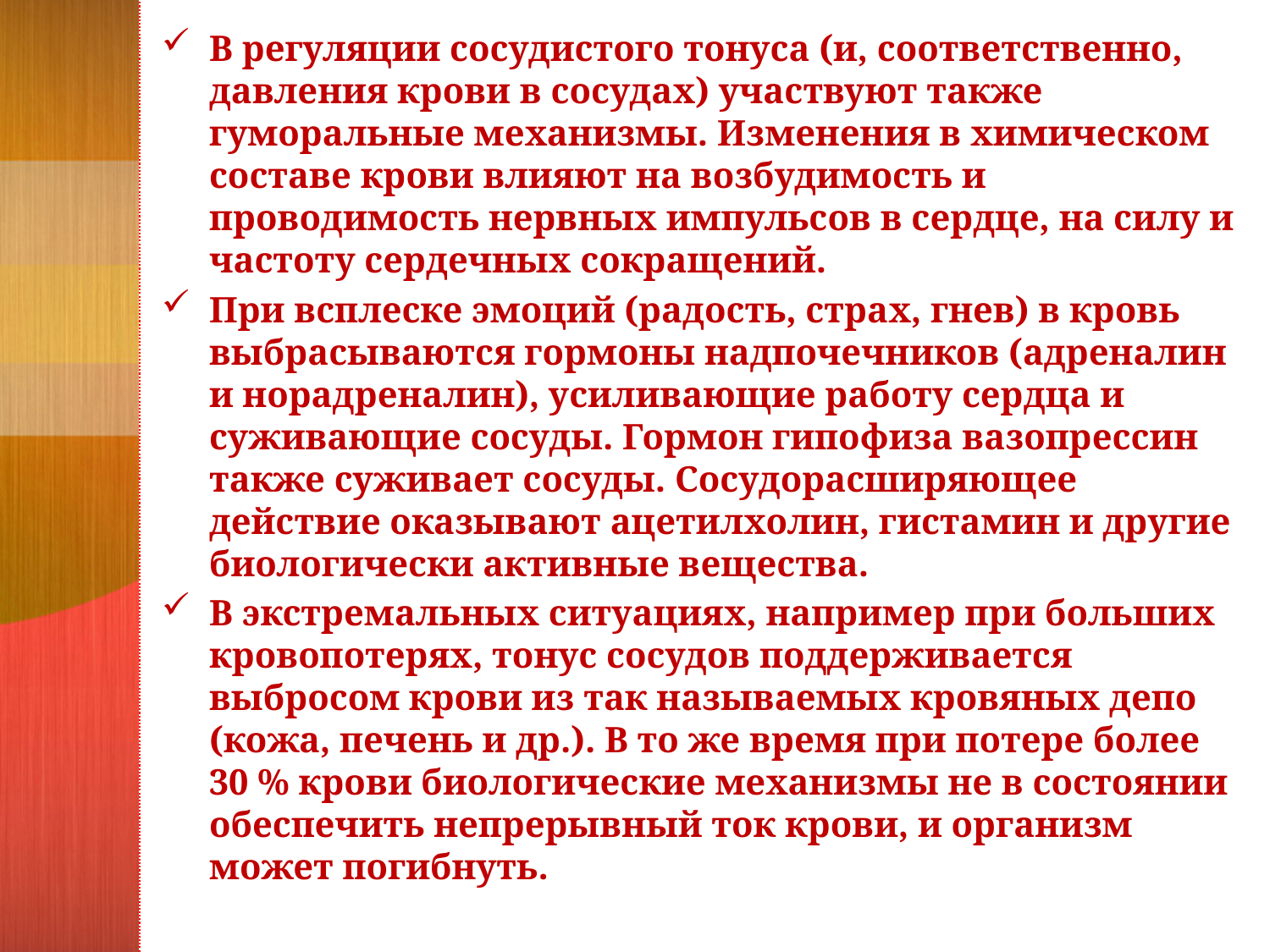

В регуляции сосудистого тонуса (и, соответственно, давления крови в сосудах) участвуют также гуморальные механизмы. Изменения в химическом составе крови влияют на возбудимость и проводимость нервных импульсов в сердце, на силу и частоту сердечных сокращений.
При всплеске эмоций (радость, страх, гнев) в кровь выбрасываются гормоны надпочечников (адреналин и норадреналин), усиливающие работу сердца и суживающие сосуды. Гормон гипофиза вазопрессин также суживает сосуды. Сосудорасширяющее действие оказывают ацетилхолин, гистамин и другие биологически активные вещества.
В экстремальных ситуациях, например при больших кровопотерях, тонус сосудов поддерживается выбросом крови из так называемых кровяных депо (кожа, печень и др.). В то же время при потере более 30 % крови биологические механизмы не в состоя­нии обеспечить непрерывный ток крови, и организм может погибнуть.